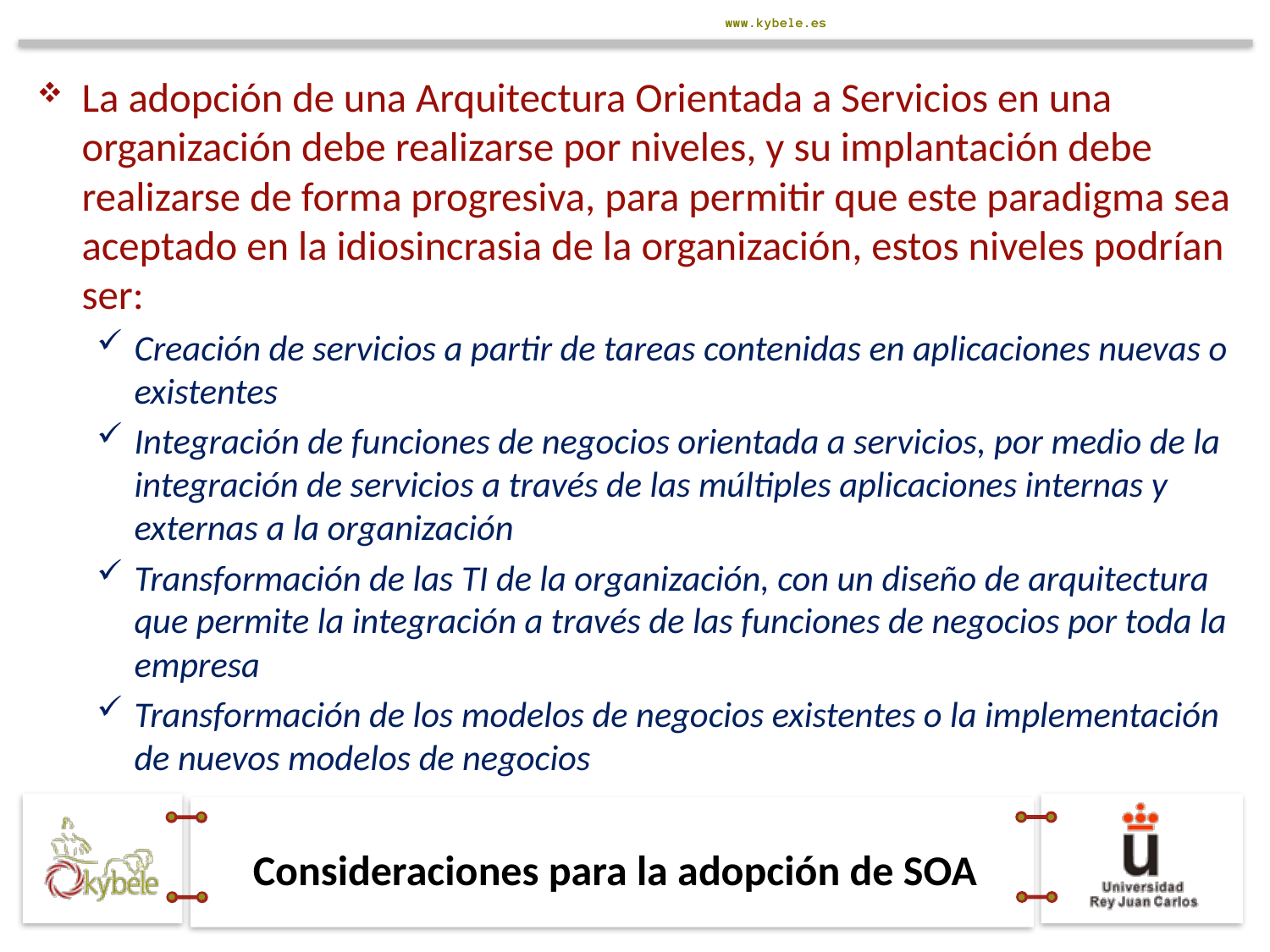

La adopción de una Arquitectura Orientada a Servicios en una organización debe realizarse por niveles, y su implantación debe realizarse de forma progresiva, para permitir que este paradigma sea aceptado en la idiosincrasia de la organización, estos niveles podrían ser:
Creación de servicios a partir de tareas contenidas en aplicaciones nuevas o existentes
Integración de funciones de negocios orientada a servicios, por medio de la integración de servicios a través de las múltiples aplicaciones internas y externas a la organización
Transformación de las TI de la organización, con un diseño de arquitectura que permite la integración a través de las funciones de negocios por toda la empresa
Transformación de los modelos de negocios existentes o la implementación de nuevos modelos de negocios
# Consideraciones para la adopción de SOA